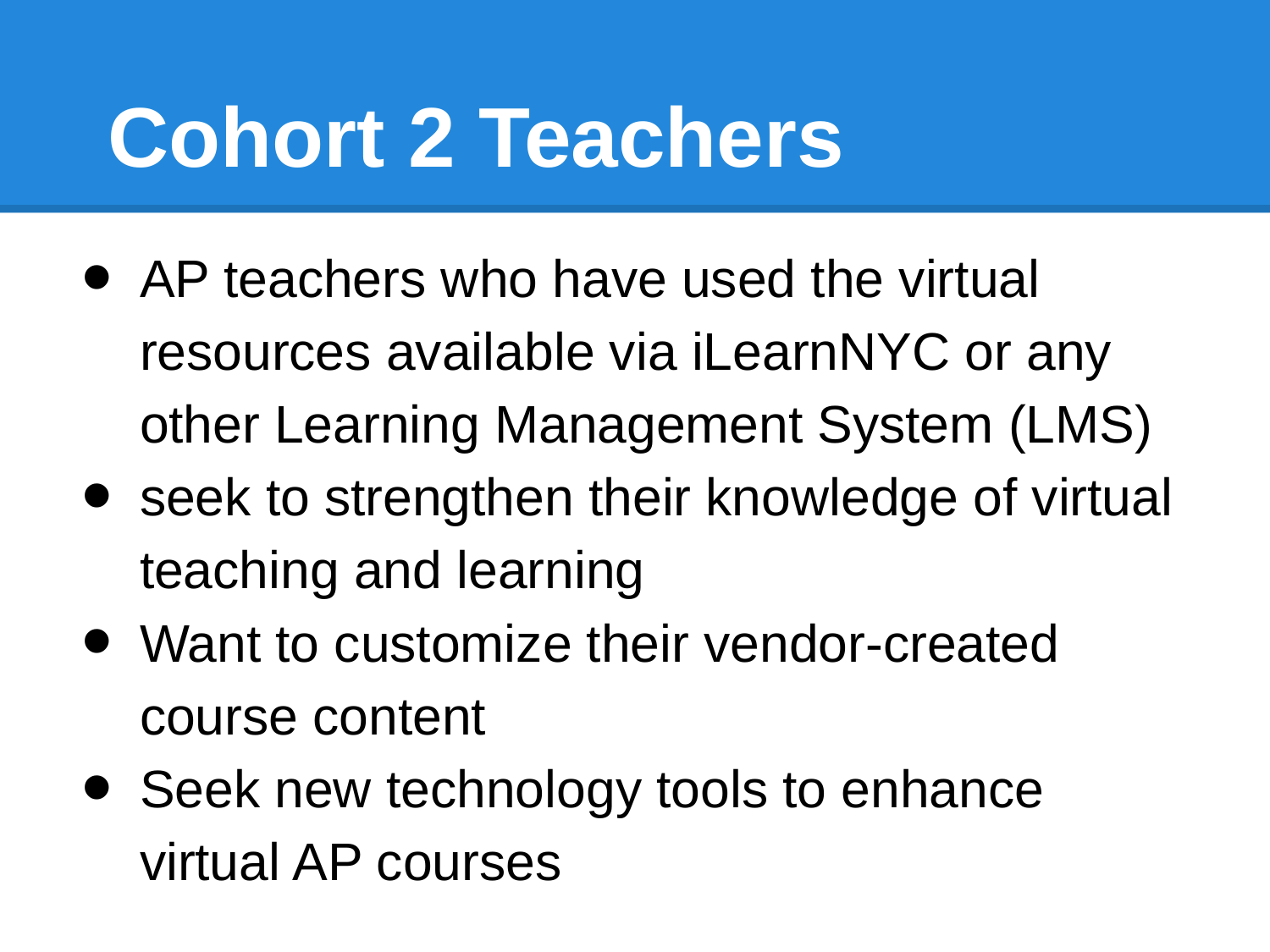

# Cohort 2 Teachers
AP teachers who have used the virtual resources available via iLearnNYC or any other Learning Management System (LMS)
seek to strengthen their knowledge of virtual teaching and learning
Want to customize their vendor-created course content
Seek new technology tools to enhance virtual AP courses